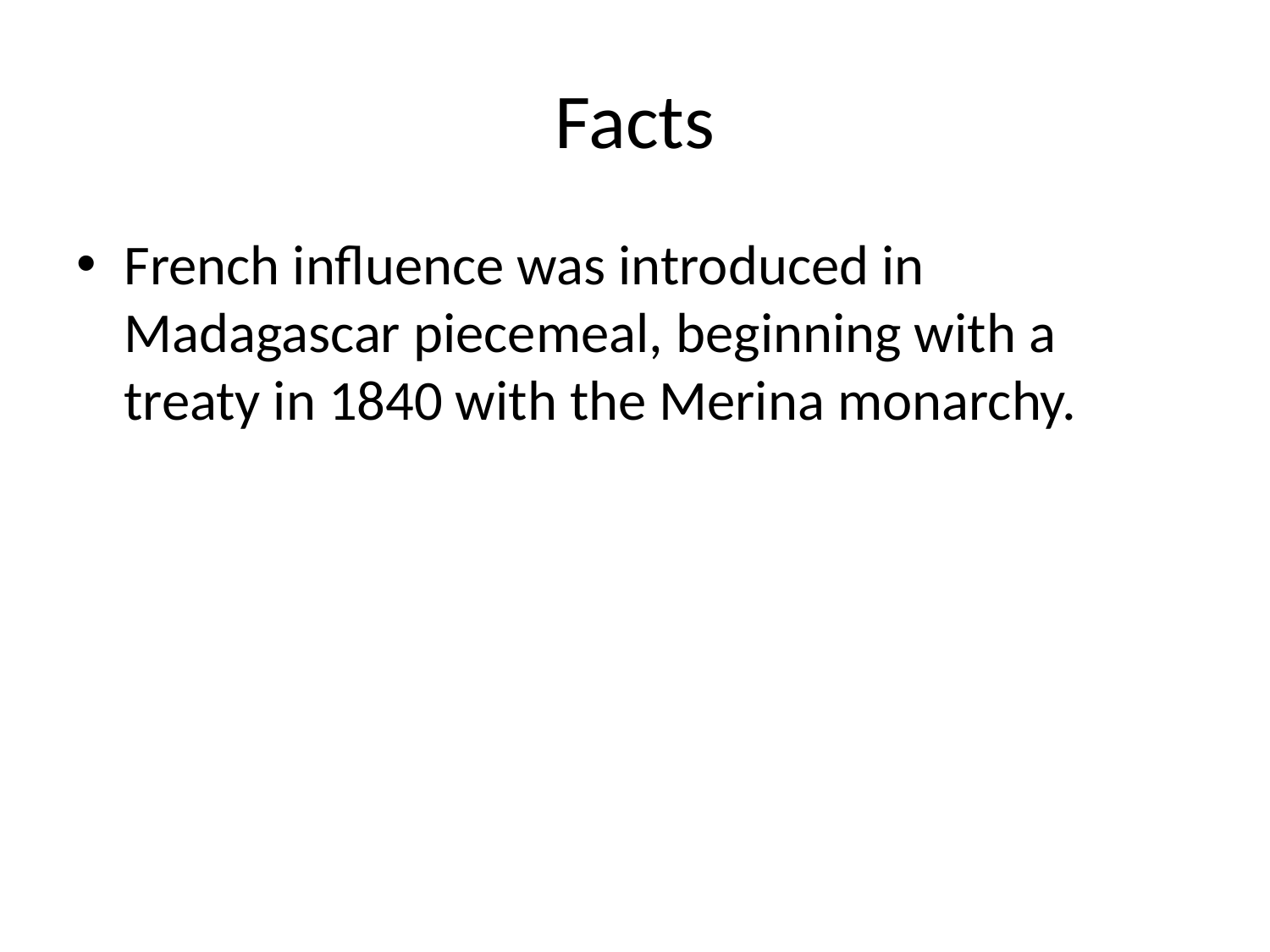

# Facts
French influence was introduced in Madagascar piecemeal, beginning with a treaty in 1840 with the Merina monarchy.